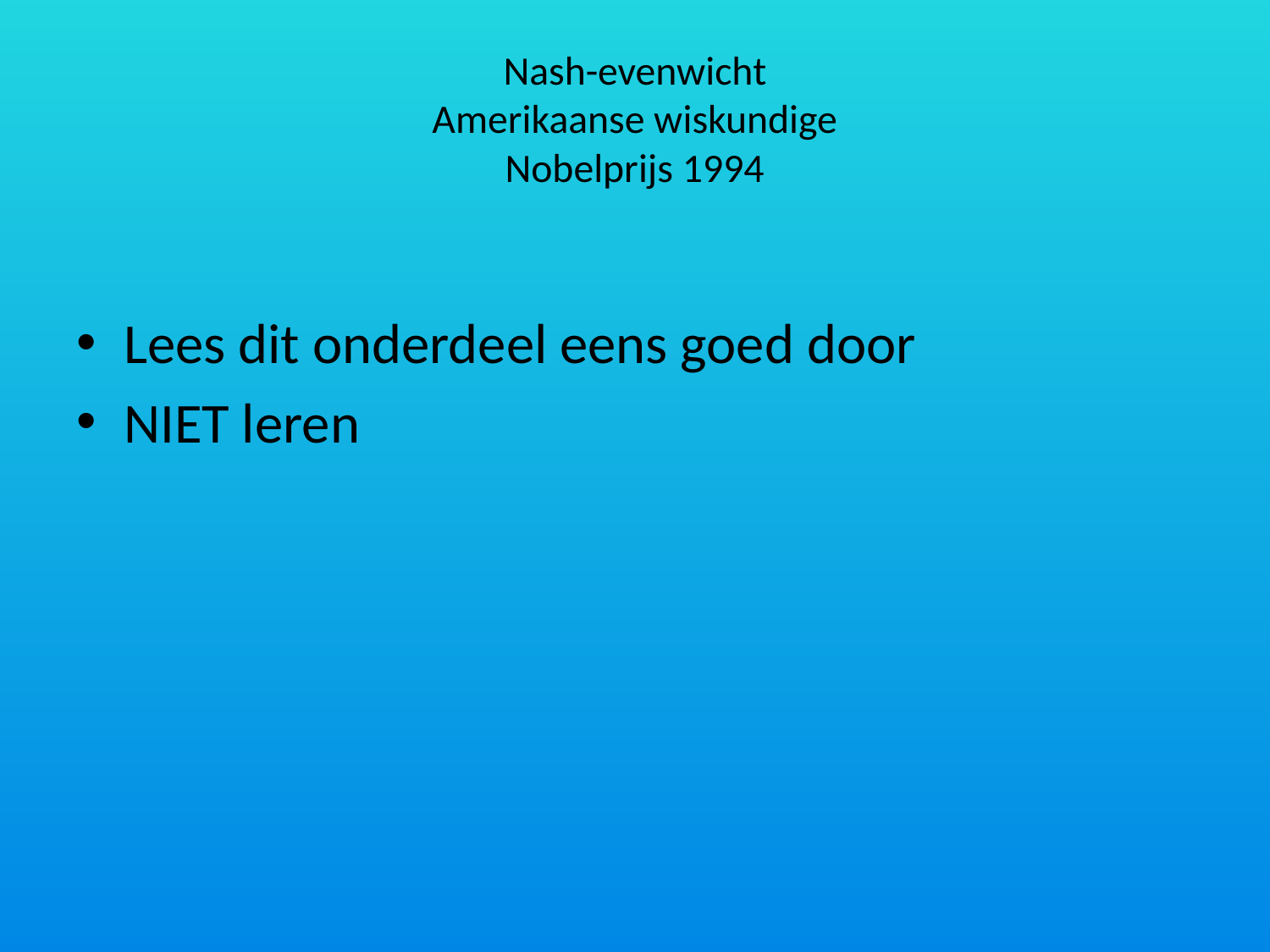

# Nash-evenwicht Amerikaanse wiskundige Nobelprijs 1994

Lees dit onderdeel eens goed door
NIET leren